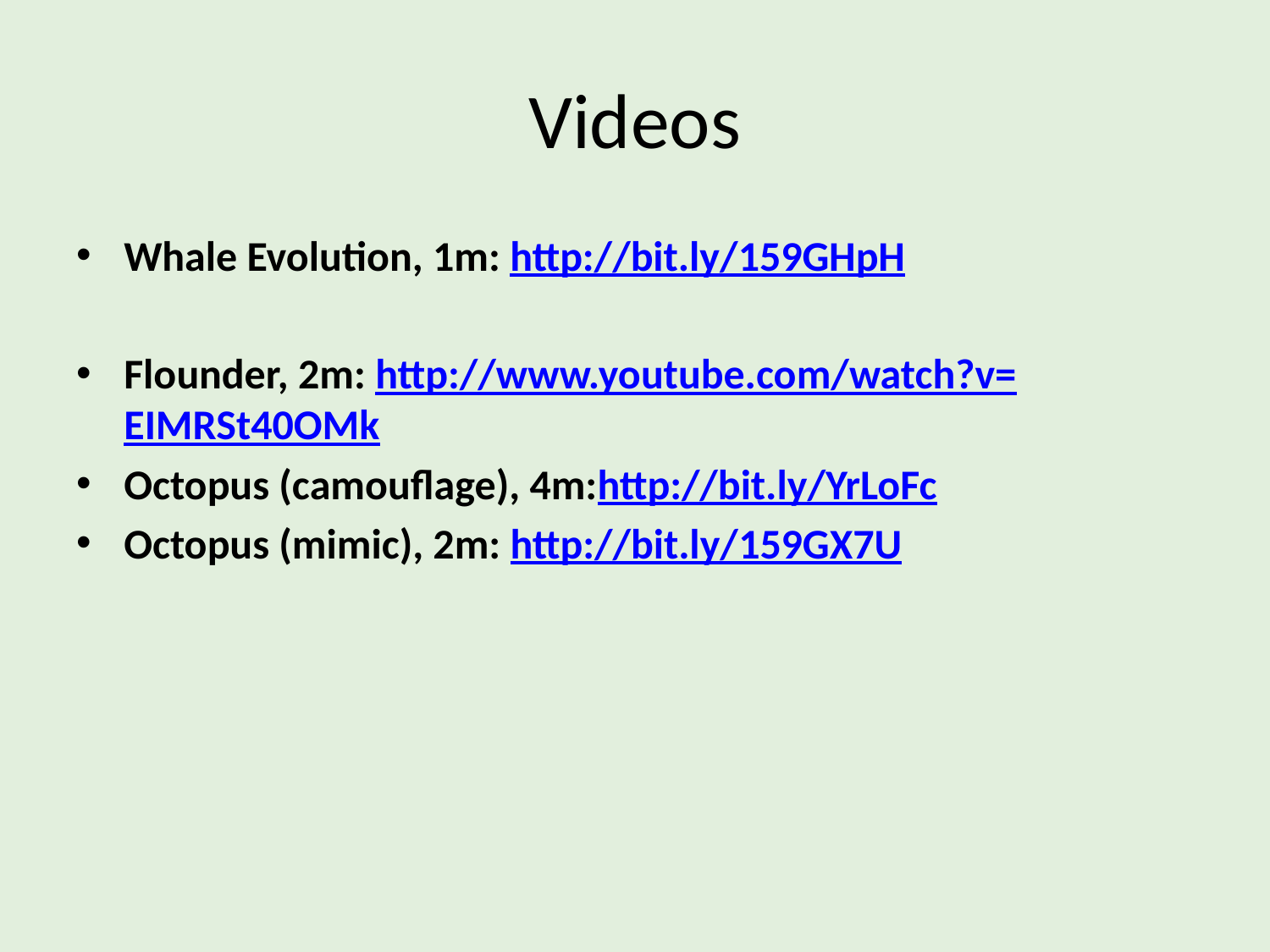

# Videos
Whale Evolution, 1m: http://bit.ly/159GHpH

Flounder, 2m: http://www.youtube.com/watch?v=EIMRSt40OMk
Octopus (camouflage), 4m:http://bit.ly/YrLoFc
Octopus (mimic), 2m: http://bit.ly/159GX7U